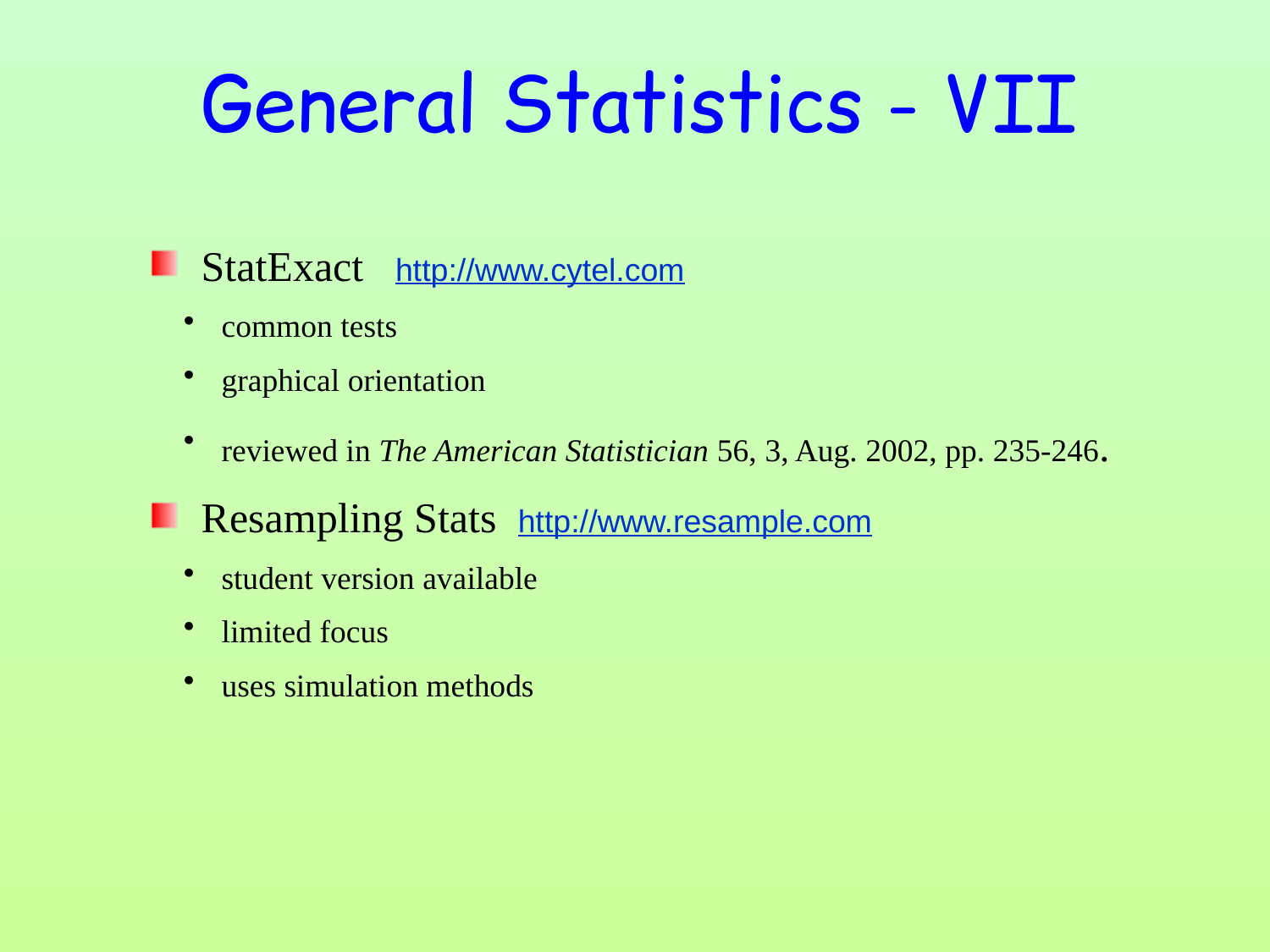

# General Statistics - VII
  StatExact   http://www.cytel.com
 common tests
 graphical orientation
 reviewed in The American Statistician 56, 3, Aug. 2002, pp. 235-246.
  Resampling Stats  http://www.resample.com
 student version available
 limited focus
 uses simulation methods